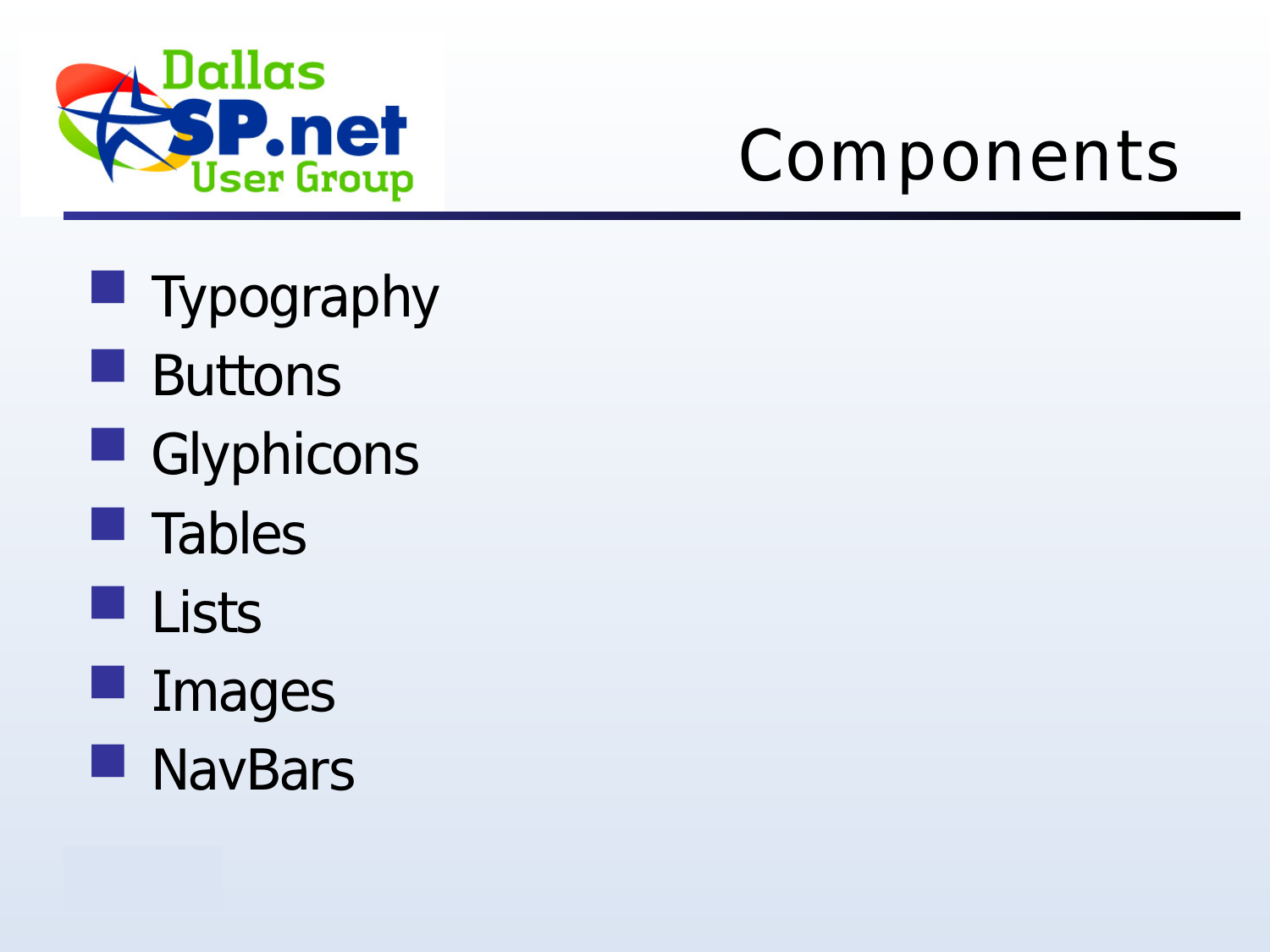

# Components
 Typography
 Buttons
 Glyphicons
 Tables
 Lists
 Images
 NavBars